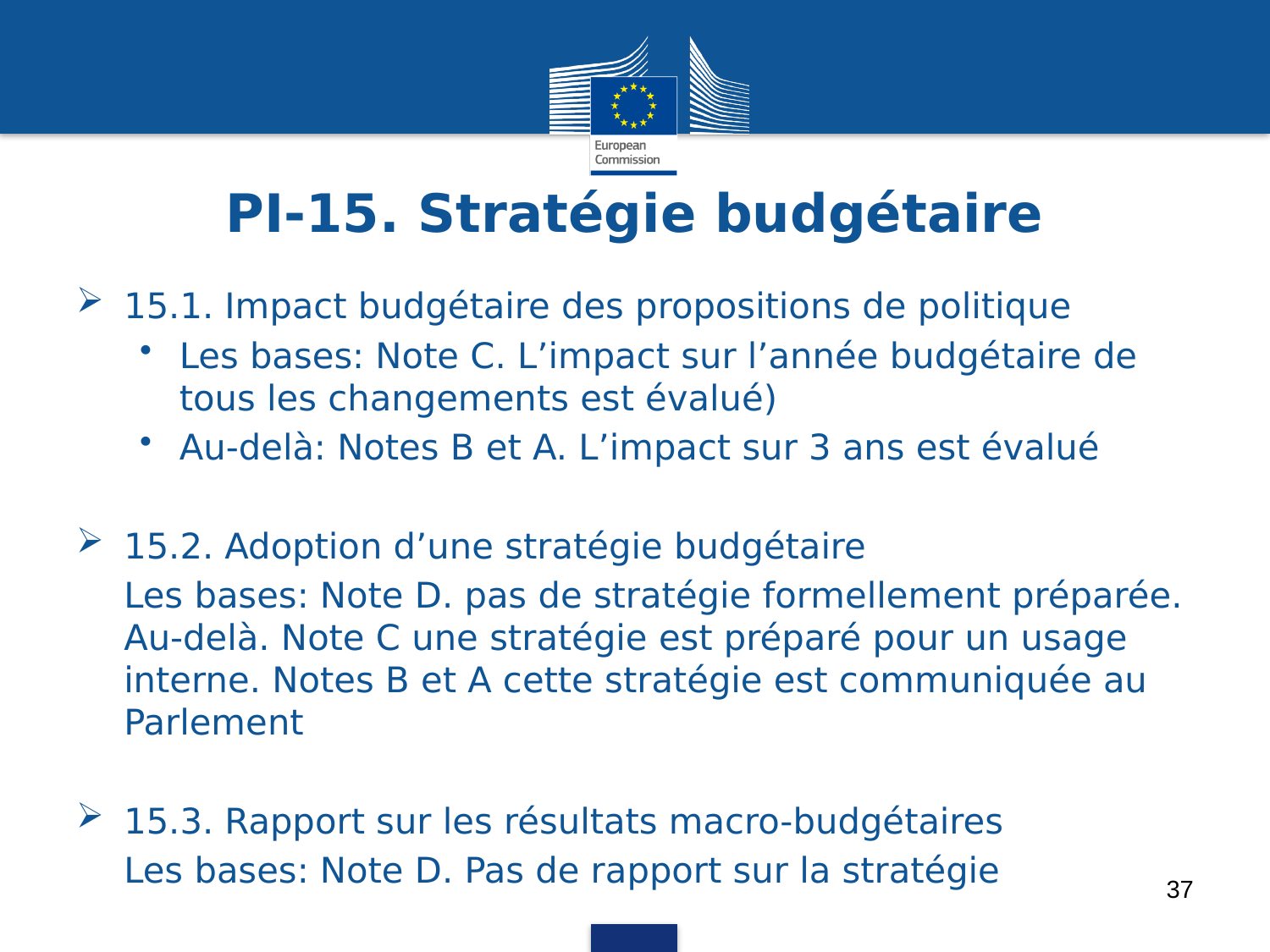

# PI-15. Stratégie budgétaire
15.1. Impact budgétaire des propositions de politique
Les bases: Note C. L’impact sur l’année budgétaire de tous les changements est évalué)
Au-delà: Notes B et A. L’impact sur 3 ans est évalué

15.2. Adoption d’une stratégie budgétaire
Les bases: Note D. pas de stratégie formellement préparée.
Au-delà. Note C une stratégie est préparé pour un usage interne. Notes B et A cette stratégie est communiquée au Parlement

15.3. Rapport sur les résultats macro-budgétaires
Les bases: Note D. Pas de rapport sur la stratégie

37